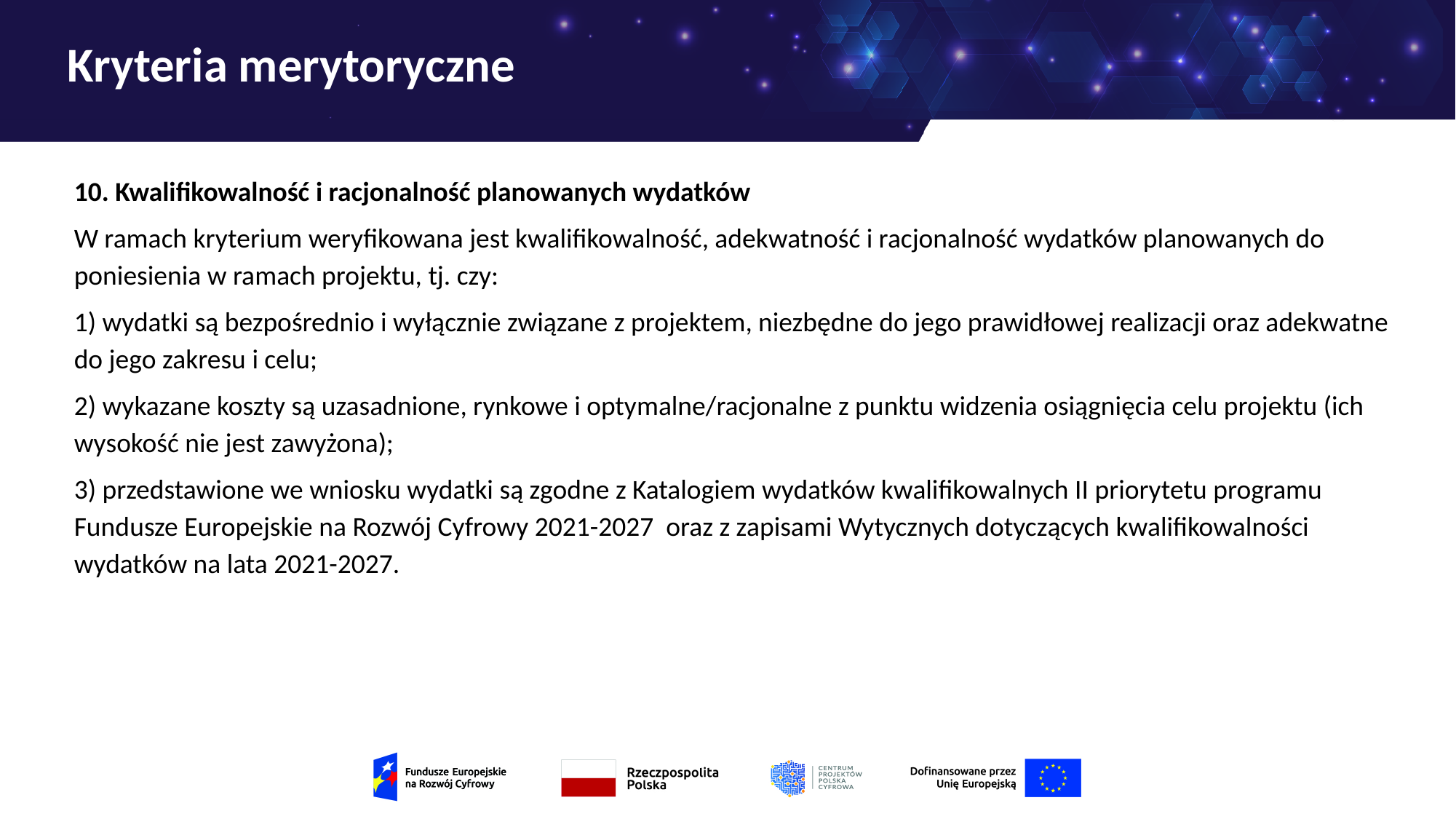

# Kryteria merytoryczne
10. Kwalifikowalność i racjonalność planowanych wydatków
W ramach kryterium weryfikowana jest kwalifikowalność, adekwatność i racjonalność wydatków planowanych do poniesienia w ramach projektu, tj. czy:
1) wydatki są bezpośrednio i wyłącznie związane z projektem, niezbędne do jego prawidłowej realizacji oraz adekwatne do jego zakresu i celu;
2) wykazane koszty są uzasadnione, rynkowe i optymalne/racjonalne z punktu widzenia osiągnięcia celu projektu (ich wysokość nie jest zawyżona);
3) przedstawione we wniosku wydatki są zgodne z Katalogiem wydatków kwalifikowalnych II priorytetu programu Fundusze Europejskie na Rozwój Cyfrowy 2021-2027  oraz z zapisami Wytycznych dotyczących kwalifikowalności wydatków na lata 2021-2027.